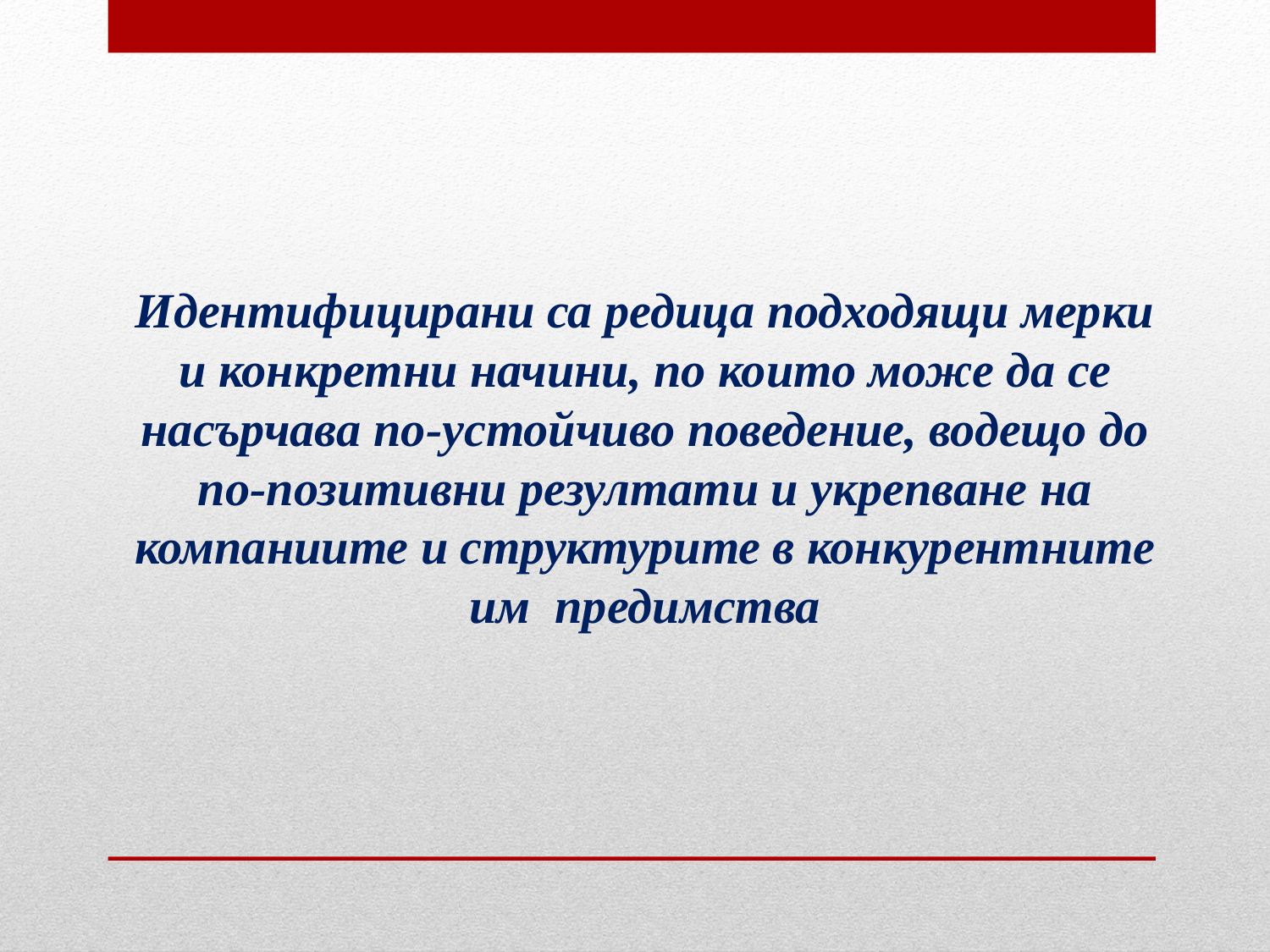

Идентифицирани са редица подходящи мерки и конкретни начини, по които може да се насърчава по-устойчиво поведение, водещо до по-позитивни резултати и укрепване на компаниите и структурите в конкурентните им  предимства